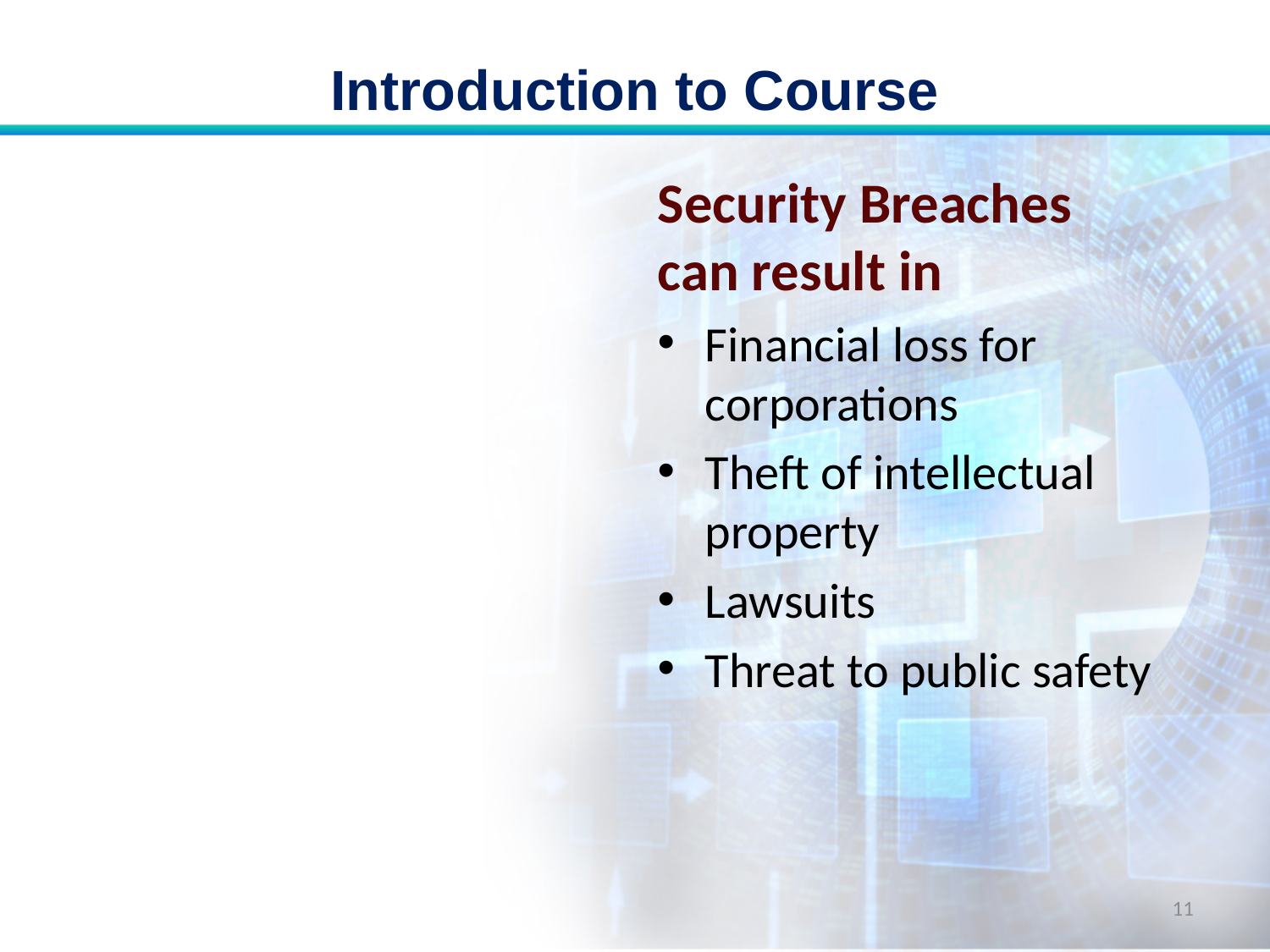

# Introduction to Course
Security Breaches can result in
Financial loss for corporations
Theft of intellectual property
Lawsuits
Threat to public safety

11